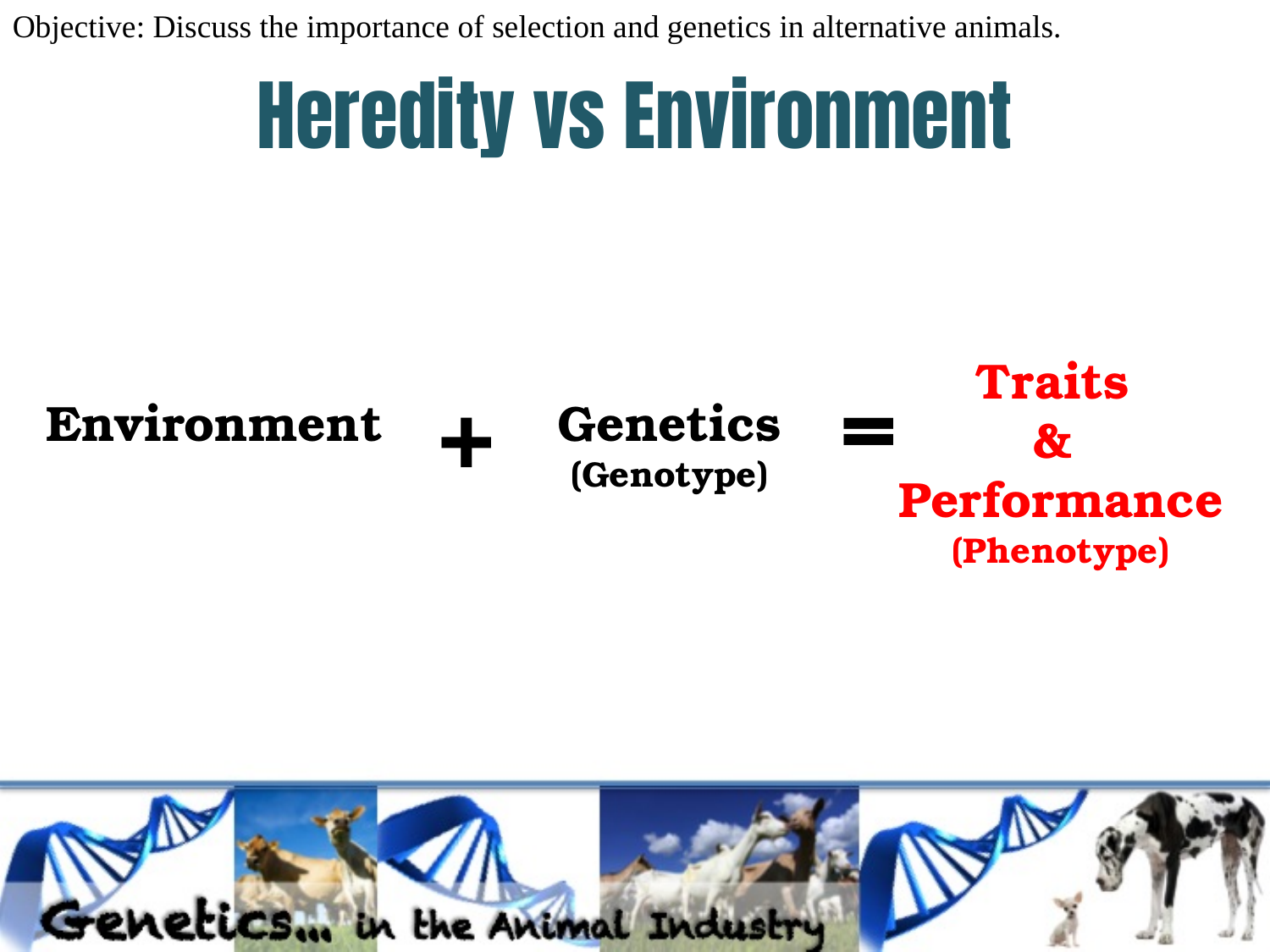

Objective: Discuss the importance of selection and genetics in alternative animals.
# Heredity vs Environment
Traits
&
Performance
(Phenotype)
=
+
Environment
Genetics
(Genotype)